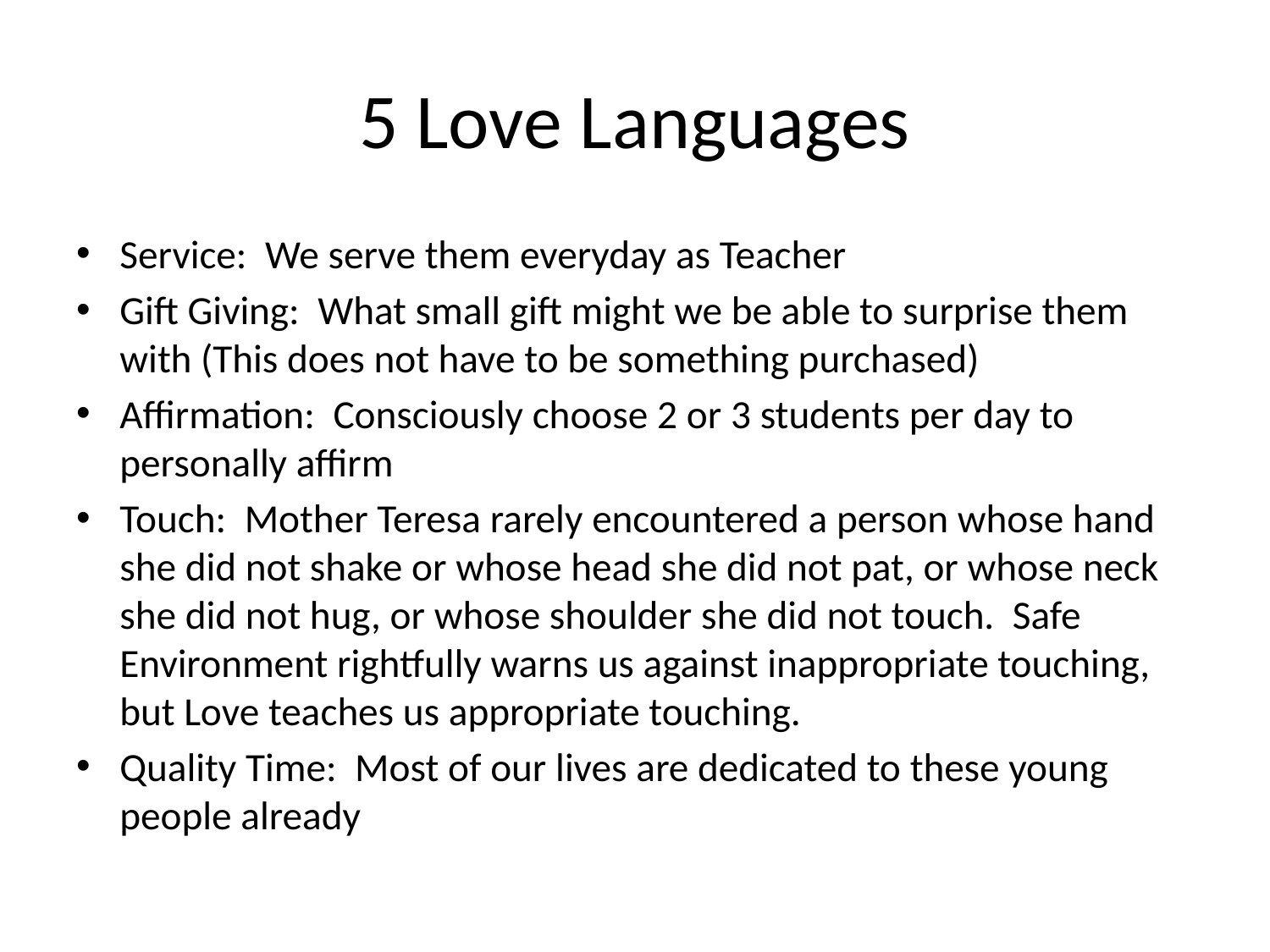

# 5 Love Languages
Service:  We serve them everyday as Teacher
Gift Giving:  What small gift might we be able to surprise them with (This does not have to be something purchased)
Affirmation:  Consciously choose 2 or 3 students per day to personally affirm
Touch:  Mother Teresa rarely encountered a person whose hand she did not shake or whose head she did not pat, or whose neck she did not hug, or whose shoulder she did not touch.  Safe Environment rightfully warns us against inappropriate touching, but Love teaches us appropriate touching.
Quality Time:  Most of our lives are dedicated to these young people already